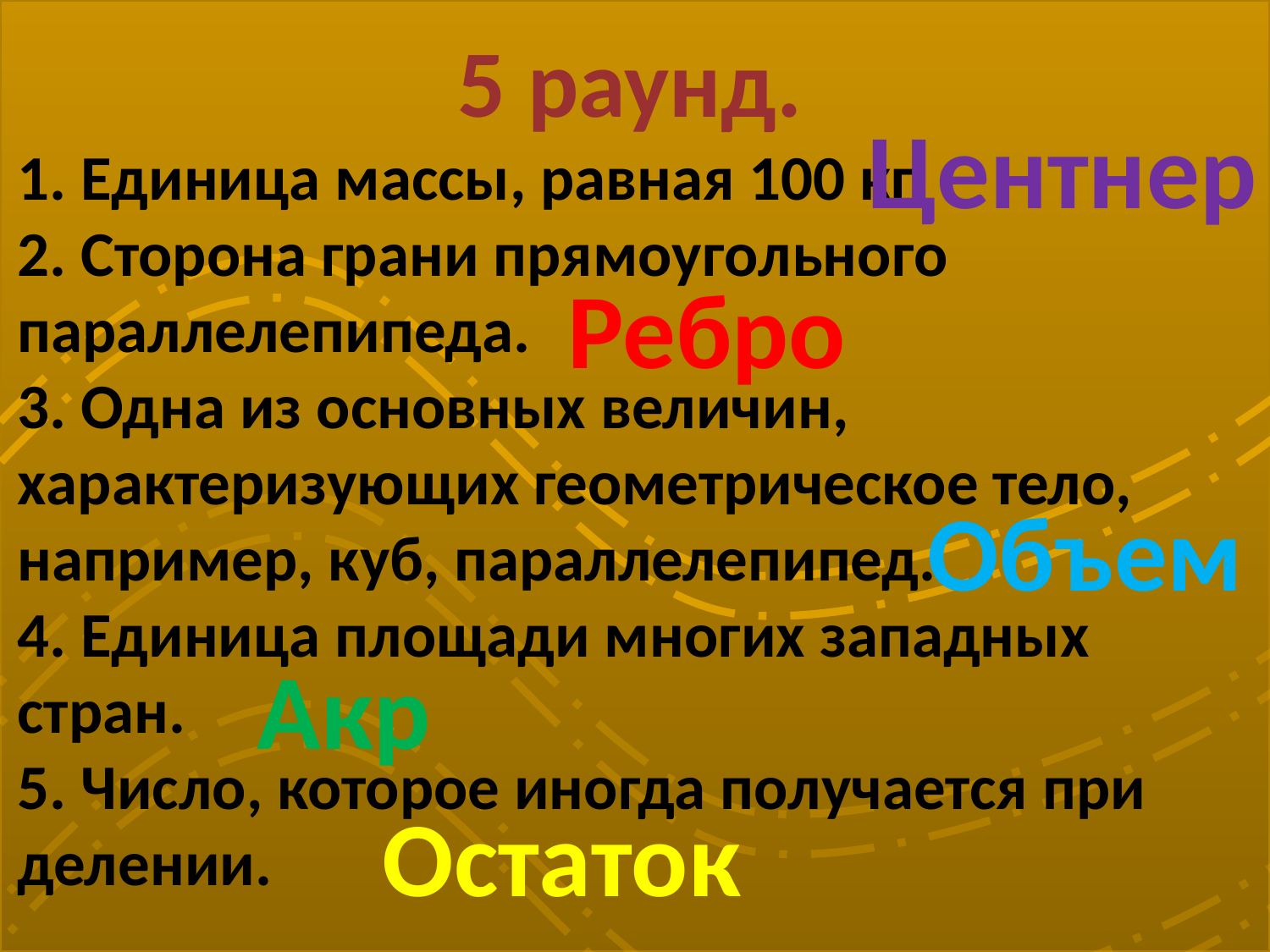

5 раунд.
1. Единица массы, равная 100 кг.
2. Сторона грани прямоугольного параллелепипеда.
3. Одна из основных величин, характеризующих геометрическое тело, например, куб, параллелепипед.
4. Единица площади многих западных стран.
5. Число, которое иногда получается при делении.
Центнер
Ребро
Объем
Акр
Остаток